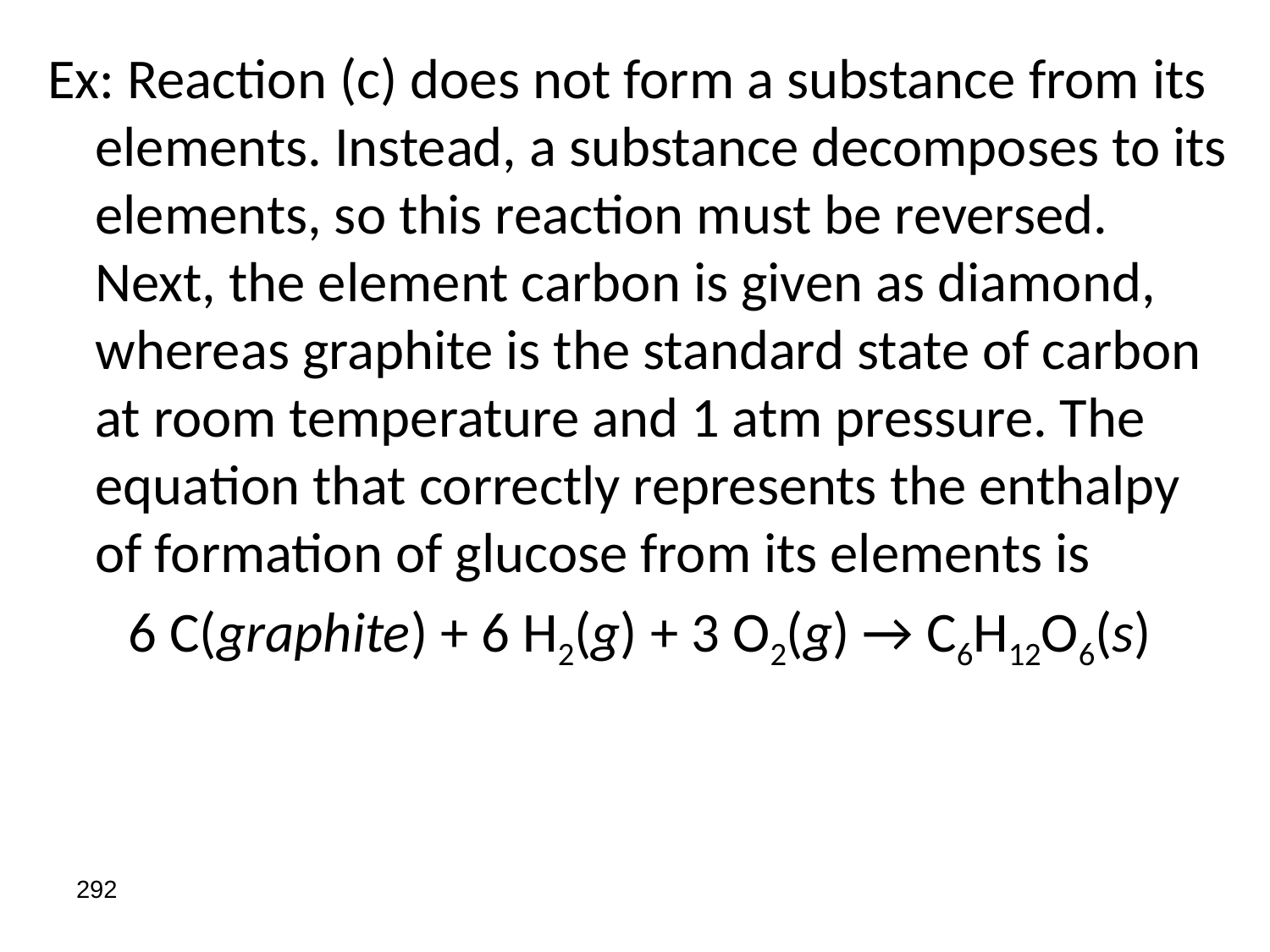

Ex: Reaction (c) does not form a substance from its elements. Instead, a substance decomposes to its elements, so this reaction must be reversed. Next, the element carbon is given as diamond, whereas graphite is the standard state of carbon at room temperature and 1 atm pressure. The equation that correctly represents the enthalpy of formation of glucose from its elements is
6 C(graphite) + 6 H2(g) + 3 O2(g) → C6H12O6(s)

292